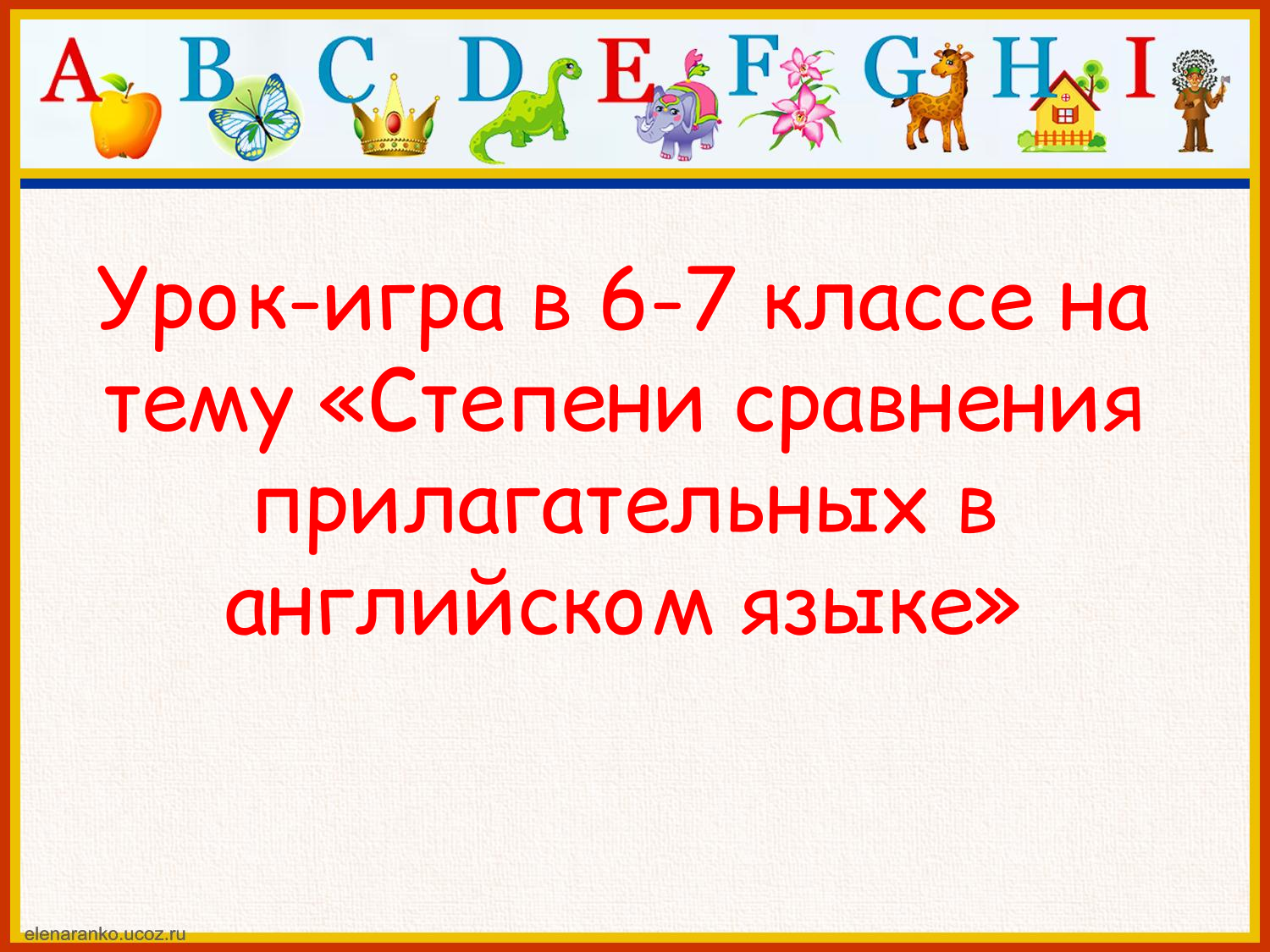

Урок-игра в 6-7 классе на тему «Степени сравнения прилагательных в английском языке»